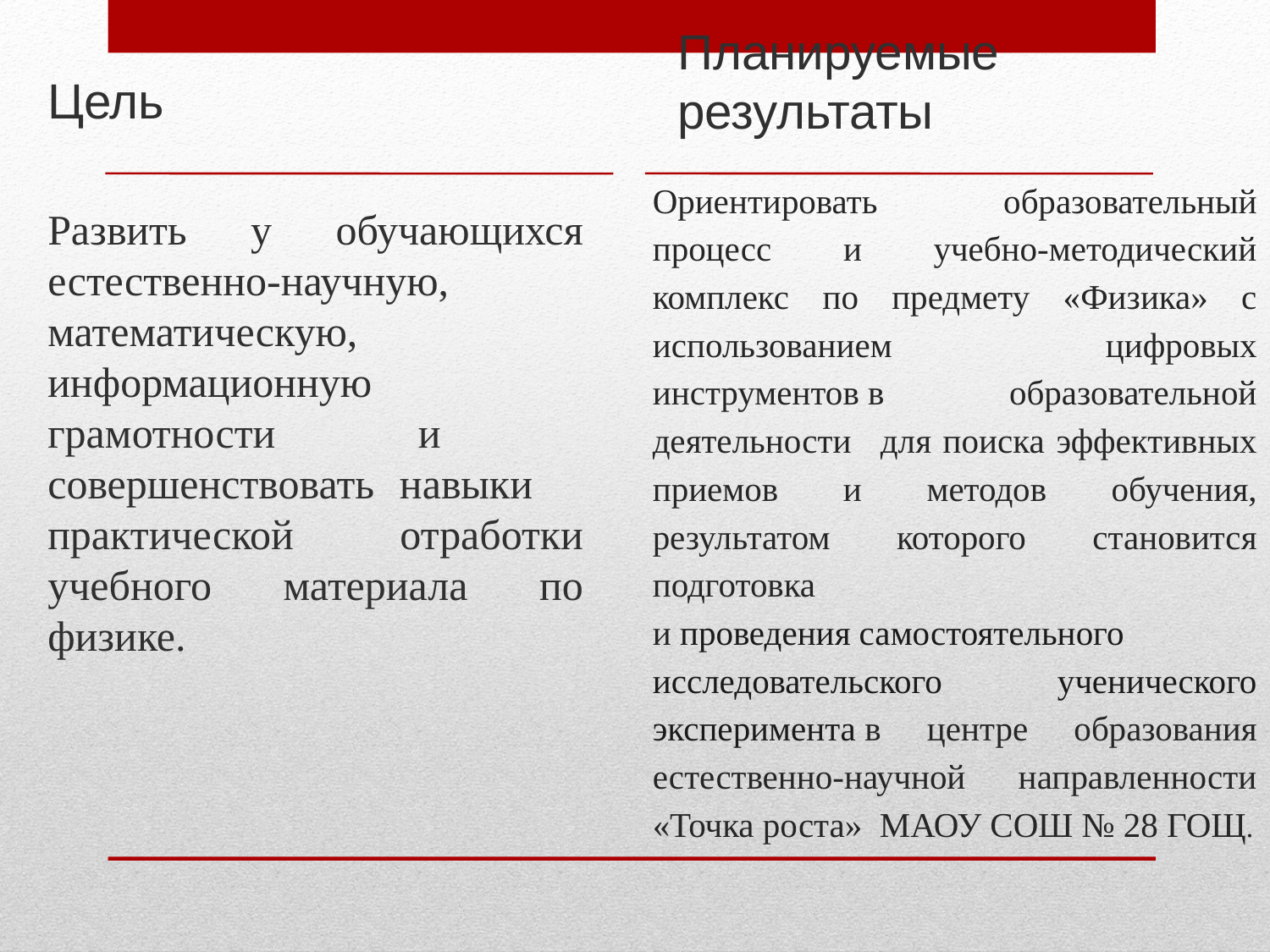

Цель
Планируемые результаты
Ориентировать образовательный процесс и учебно-методический комплекс по предмету «Физика» с использованием цифровых инструментов в образовательной деятельности   для поиска эффективных приемов и методов обучения, результатом которого становится подготовка и проведения самостоятельного исследовательского ученического эксперимента в центре образования естественно-научной направленности «Точка роста»  МАОУ СОШ № 28 ГОЩ.

Развить у обучающихся естественно-научную, математическую, информационную грамотности и  совершенствовать навыки   практической отработки учебного материала по физике.